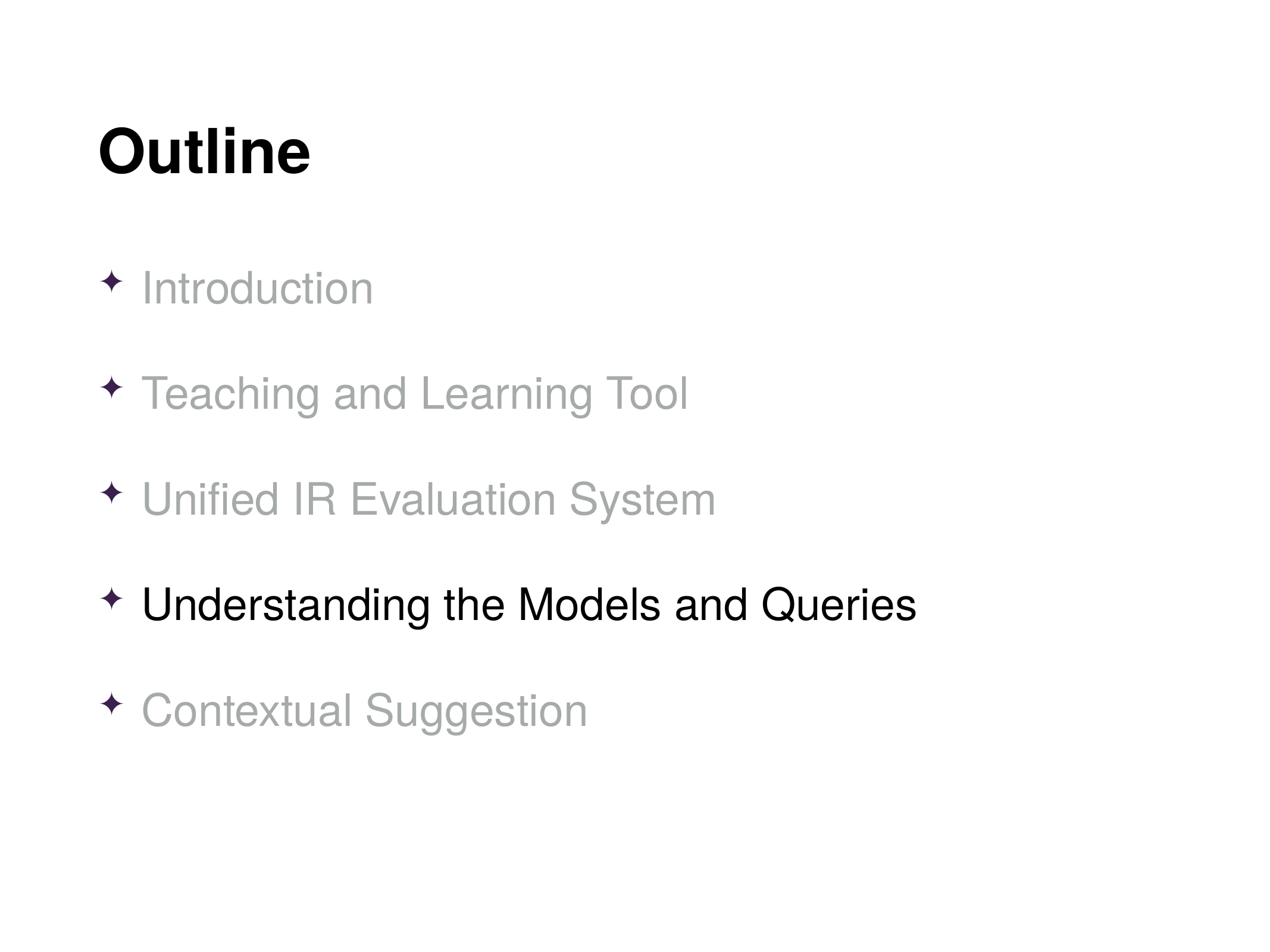

# Outline
Introduction
Teaching and Learning Tool
Unified IR Evaluation System
Understanding the Models and Queries
Contextual Suggestion
123